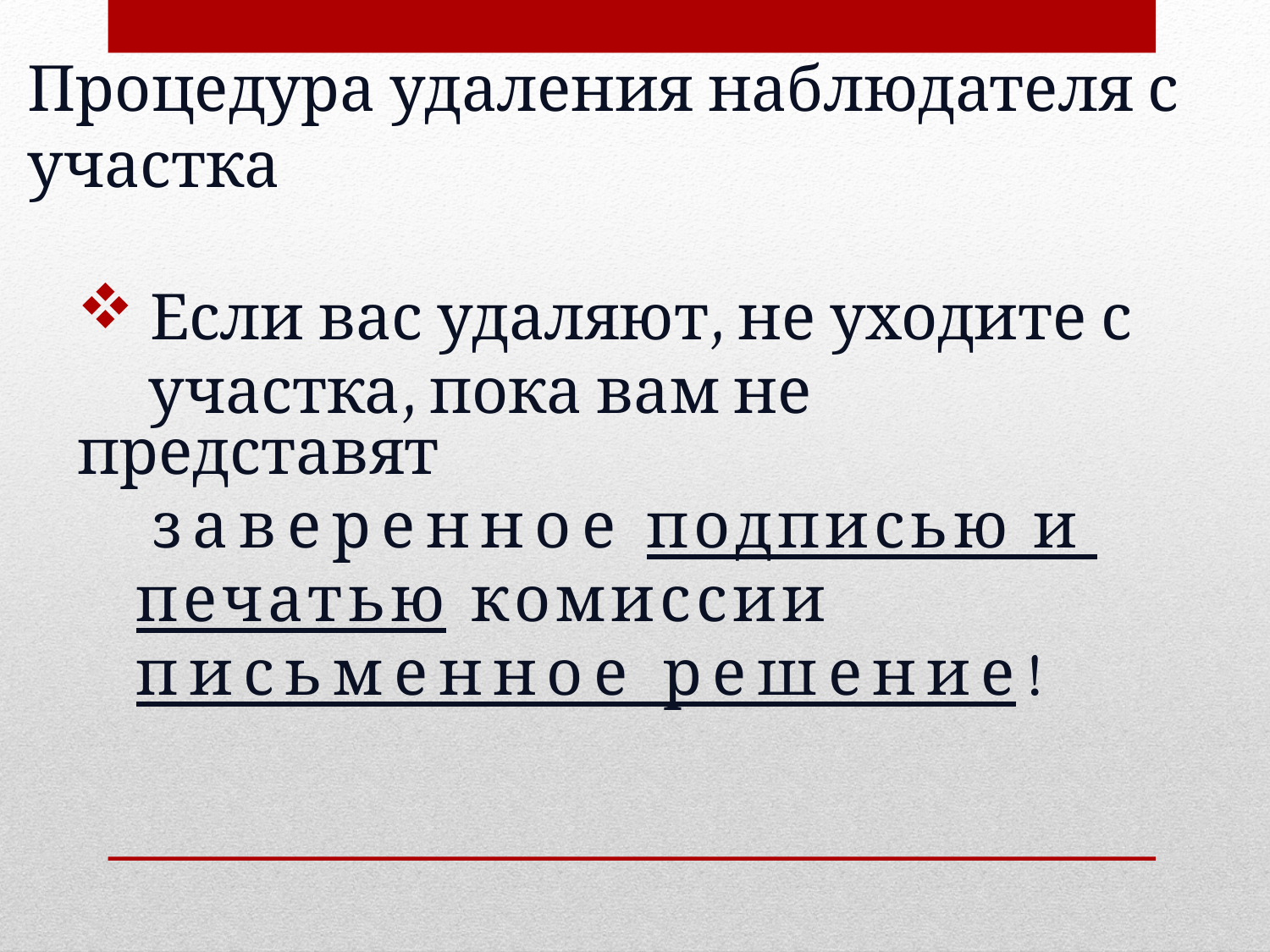

# Процедура удаления наблюдателя с участка
 Если вас удаляют, не уходите с
     участка, пока вам не представят
   заверенное подписью и
   печатью комиссии
   письменное решение!